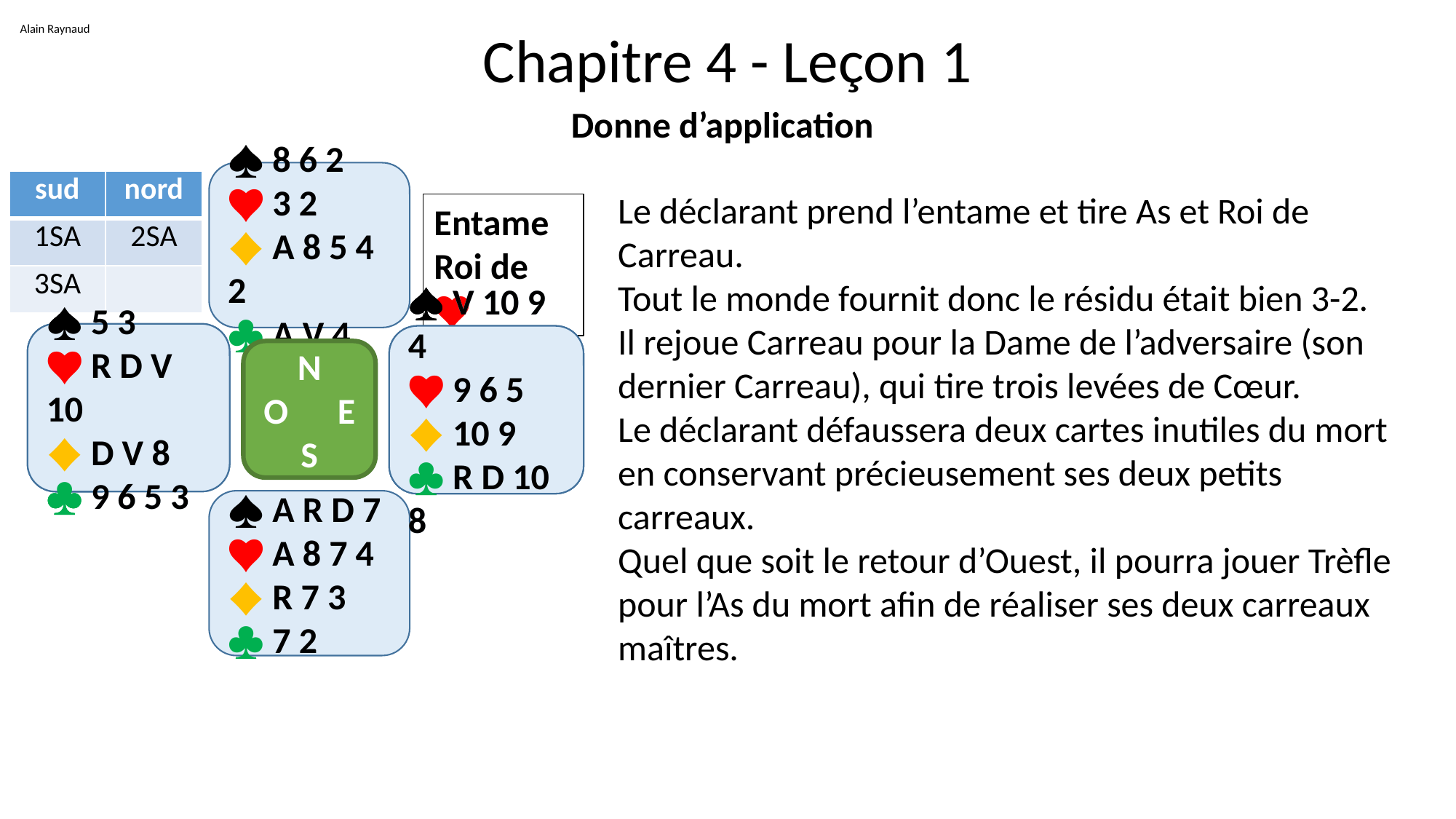

Alain Raynaud
# Chapitre 4 - Leçon 1
Donne d’application

♠ 8 6 2
♥ 3 2
♦ A 8 5 4 2
♣ A V 4
| sud | nord |
| --- | --- |
| 1SA | 2SA |
| 3SA |  |
Le déclarant prend l’entame et tire As et Roi de Carreau.
Tout le monde fournit donc le résidu était bien 3-2.
Il rejoue Carreau pour la Dame de l’adversaire (son dernier Carreau), qui tire trois levées de Cœur.
Le déclarant défaussera deux cartes inutiles du mort en conservant précieusement ses deux petits carreaux.
Quel que soit le retour d’Ouest, il pourra jouer Trèfle pour l’As du mort afin de réaliser ses deux carreaux maîtres.
Entame
Roi de ♥
♠ 5 3
♥ R D V 10
♦ D V 8
♣ 9 6 5 3
♠ 5 3
♥ R D V 10
♦ D V 8
♣ 9 6 5 3
♠ 5 3
♥ R D V 10
♦ D V 8
♣ 9 6 5 3
♠ V 10 9 4
♥ 9 6 5
♦ 10 9
♣ R D 10 8
♠ V 10 9 4
♥ 9 6 5
♦ 10 9
♣ R D 10 8
♠ V 10 9 4
♥ 9 6 5
♦ 10 9
♣ R D 10 8
N
O      E
S
♠ A R D 7
♥ A 8 7 4
♦ R 7 3
♣ 7 2